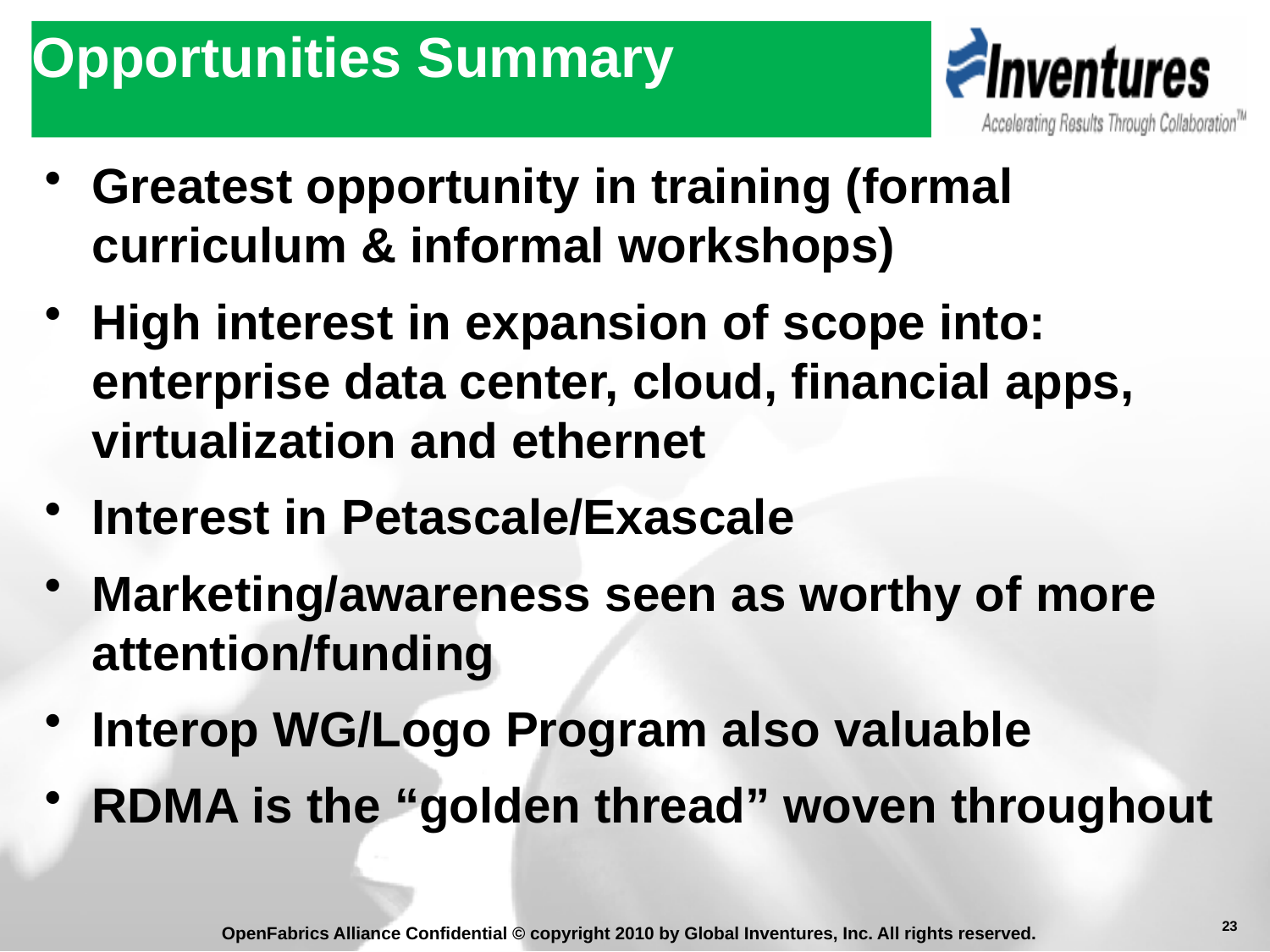

Opportunities Summary
Greatest opportunity in training (formal curriculum & informal workshops)
High interest in expansion of scope into: enterprise data center, cloud, financial apps, virtualization and ethernet
Interest in Petascale/Exascale
Marketing/awareness seen as worthy of more attention/funding
Interop WG/Logo Program also valuable
RDMA is the “golden thread” woven throughout